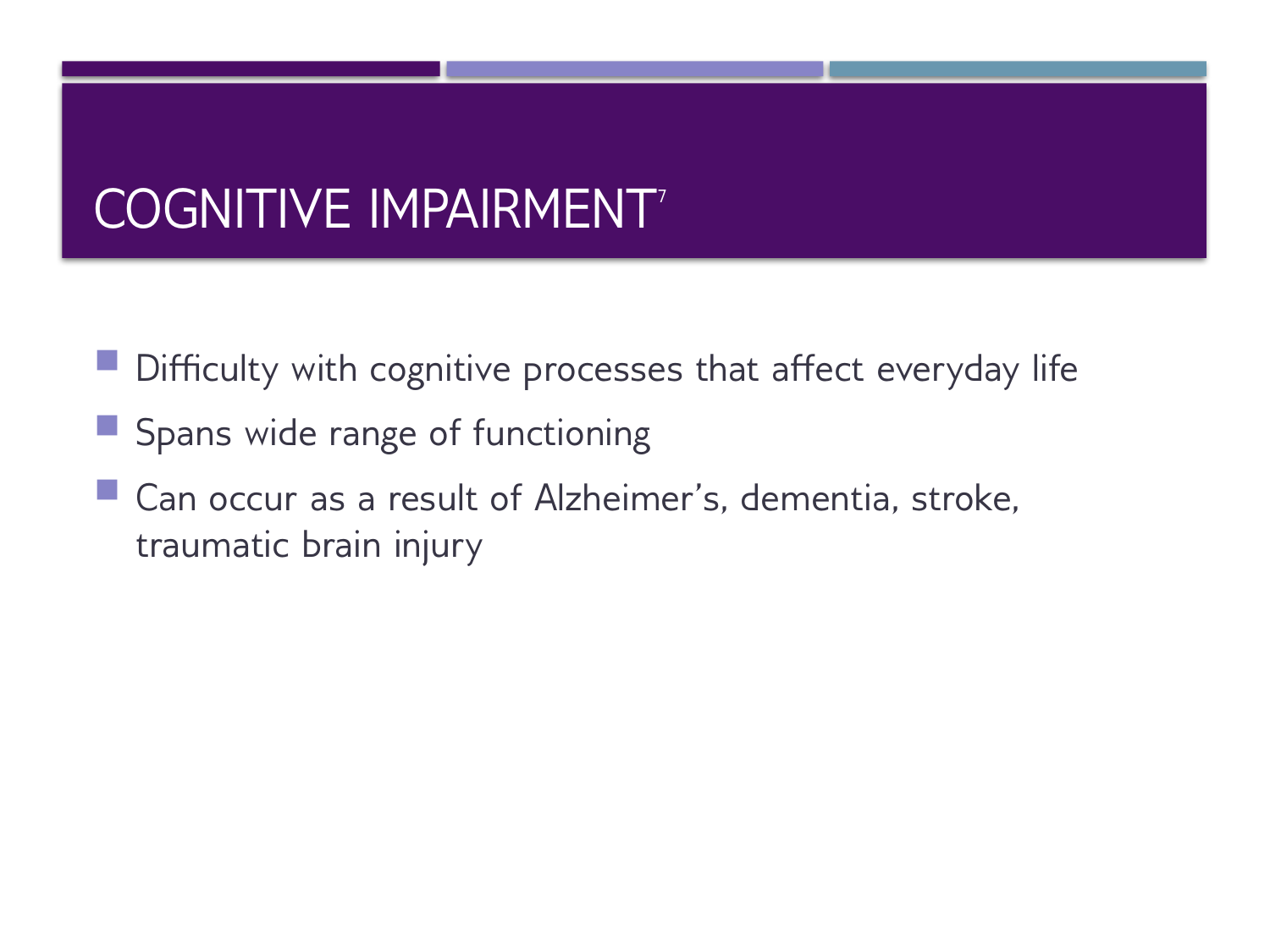

# Cognitive Impairment7
Difficulty with cognitive processes that affect everyday life
Spans wide range of functioning
Can occur as a result of Alzheimer’s, dementia, stroke, traumatic brain injury